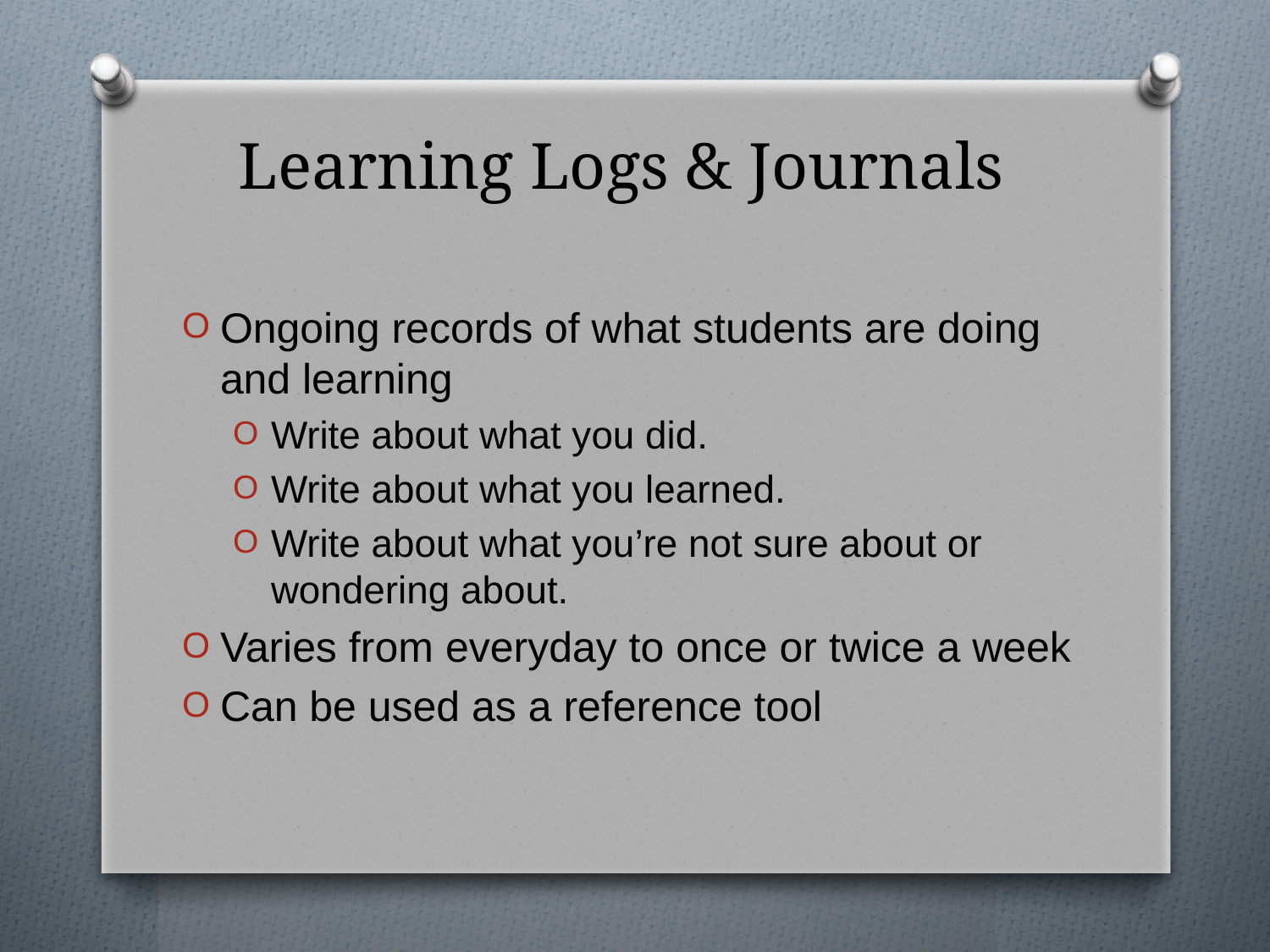

# Learning Logs & Journals
Ongoing records of what students are doing and learning
Write about what you did.
Write about what you learned.
Write about what you’re not sure about or wondering about.
Varies from everyday to once or twice a week
Can be used as a reference tool